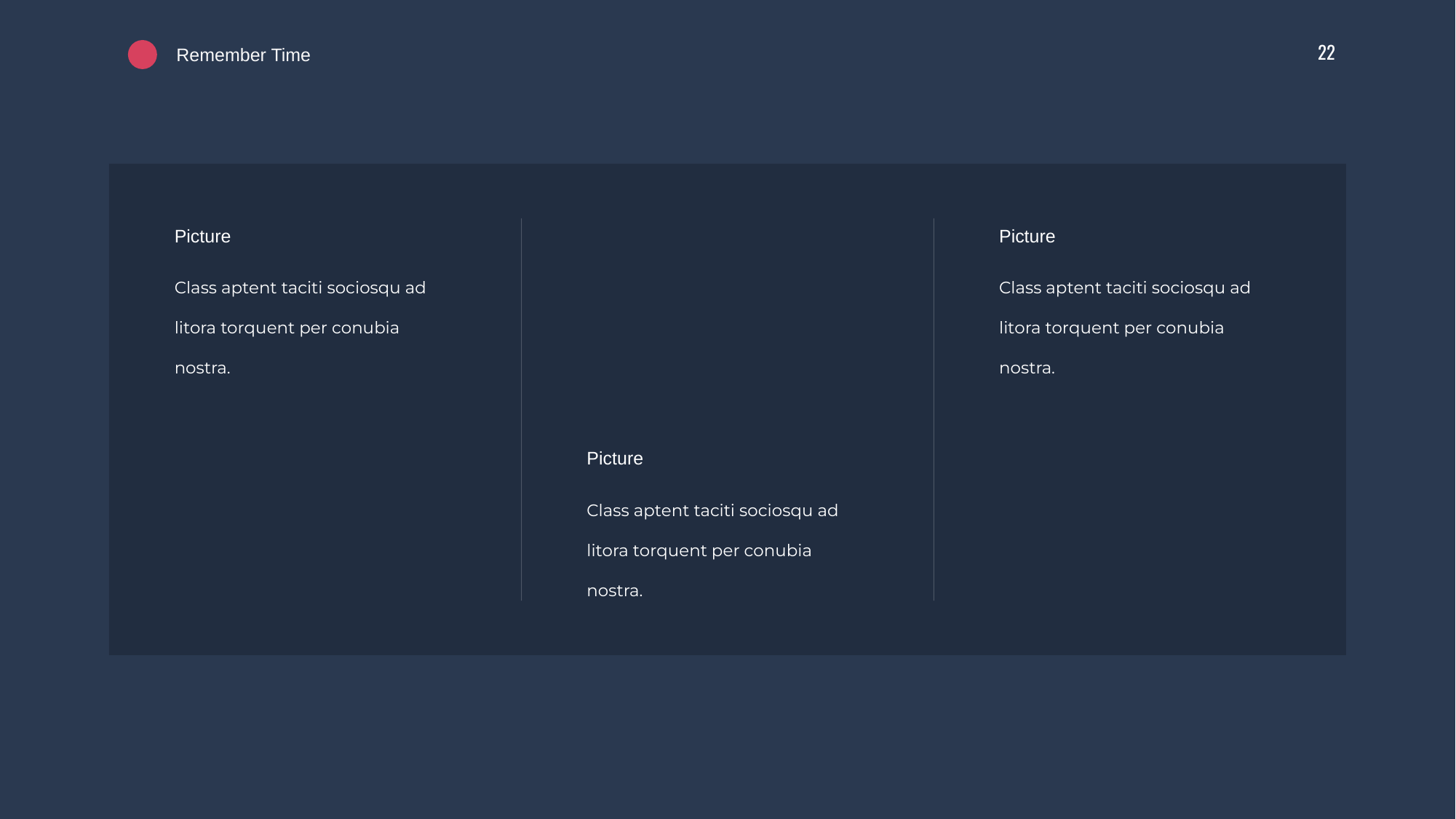

22
Remember Time

Picture
Picture
Class aptent taciti sociosqu ad litora torquent per conubia nostra.
Class aptent taciti sociosqu ad litora torquent per conubia nostra.

Picture
Class aptent taciti sociosqu ad litora torquent per conubia nostra.